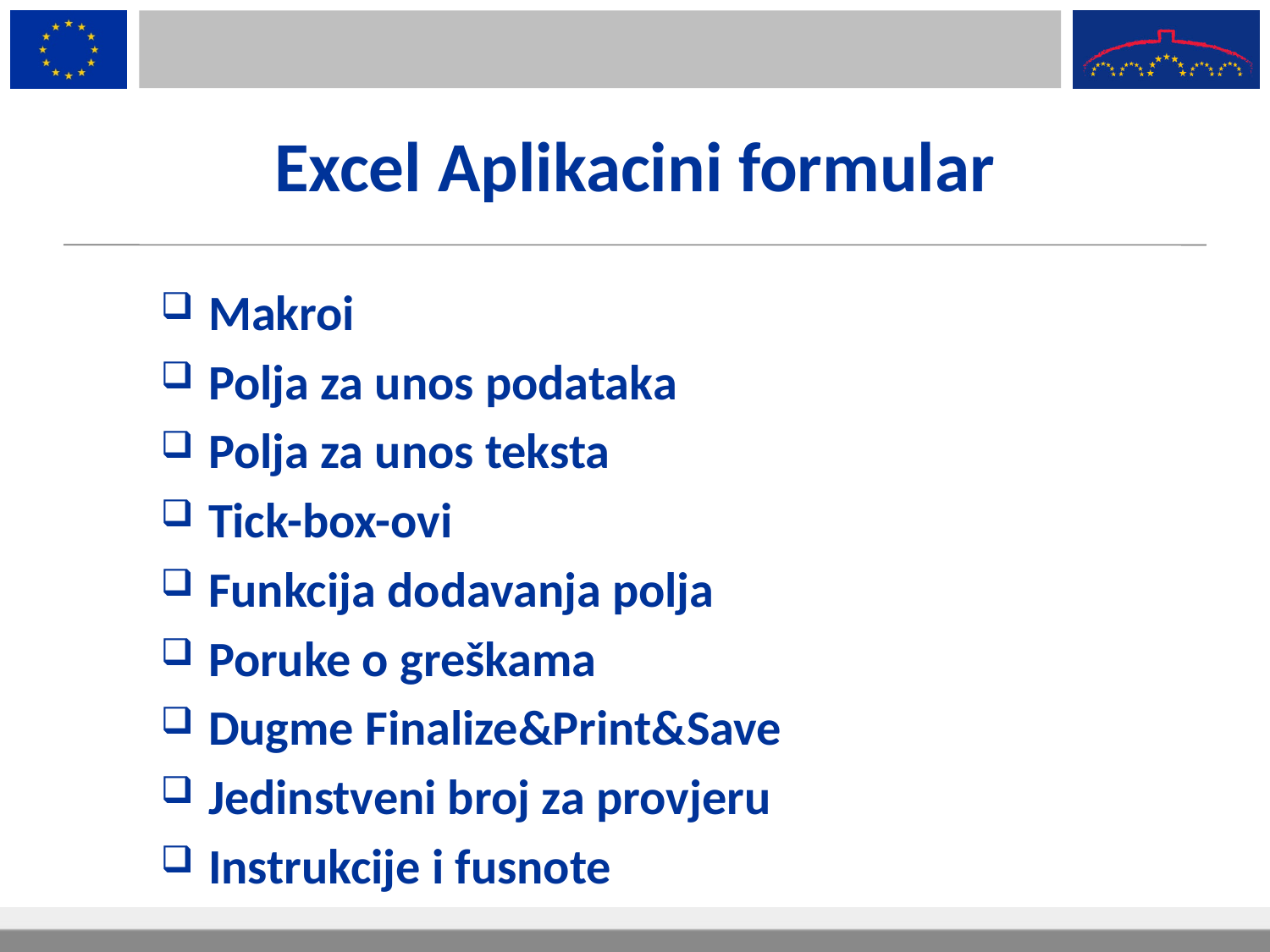

# Excel Aplikacini formular
Makroi
Polja za unos podataka
Polja za unos teksta
Tick-box-ovi
Funkcija dodavanja polja
Poruke o greškama
Dugme Finalize&Print&Save
Jedinstveni broj za provjeru
Instrukcije i fusnote